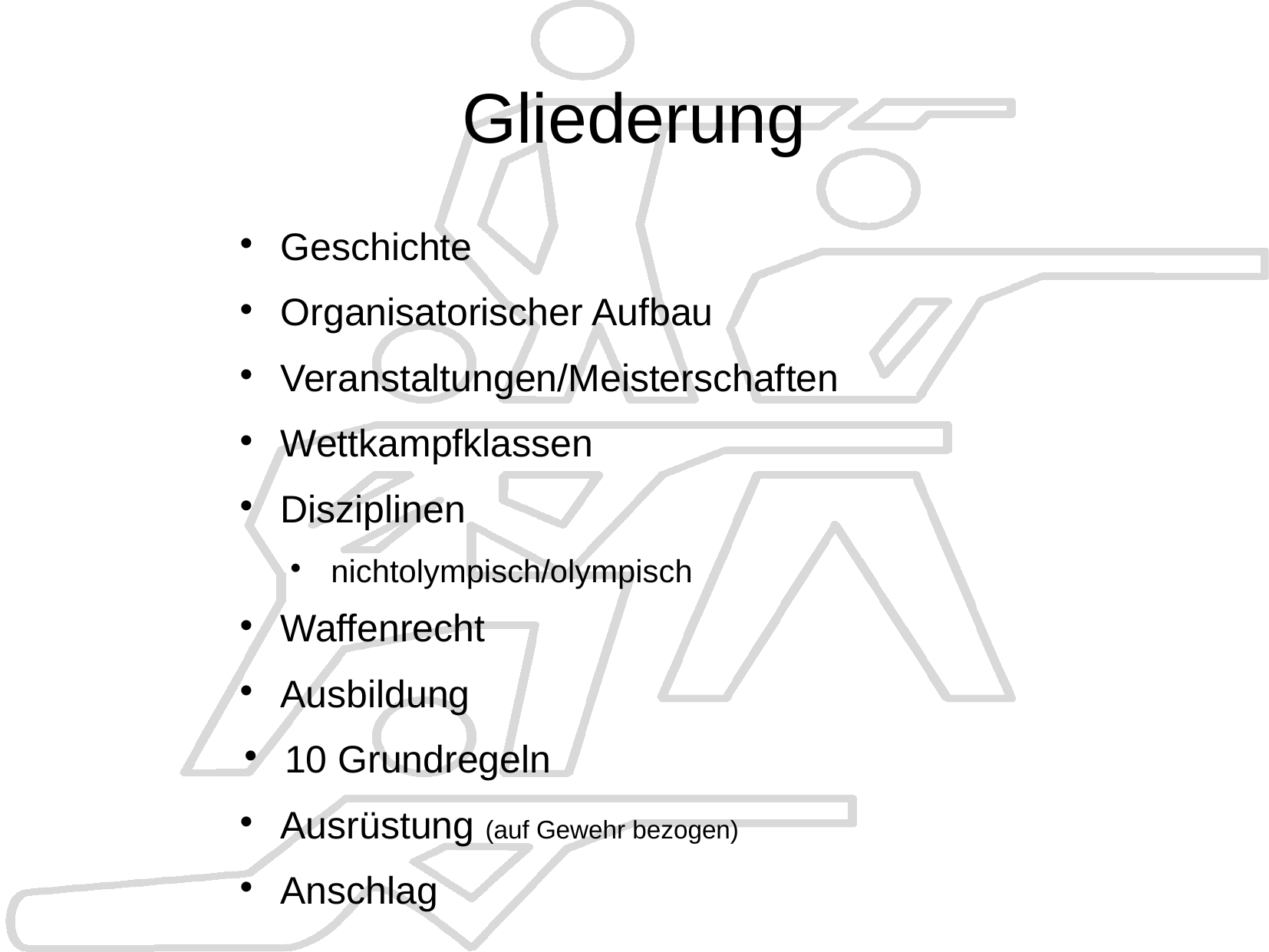

# Gliederung
Geschichte
Organisatorischer Aufbau
Veranstaltungen/Meisterschaften
Wettkampfklassen
Disziplinen
nichtolympisch/olympisch
Waffenrecht
Ausbildung
10 Grundregeln
Ausrüstung (auf Gewehr bezogen)
Anschlag